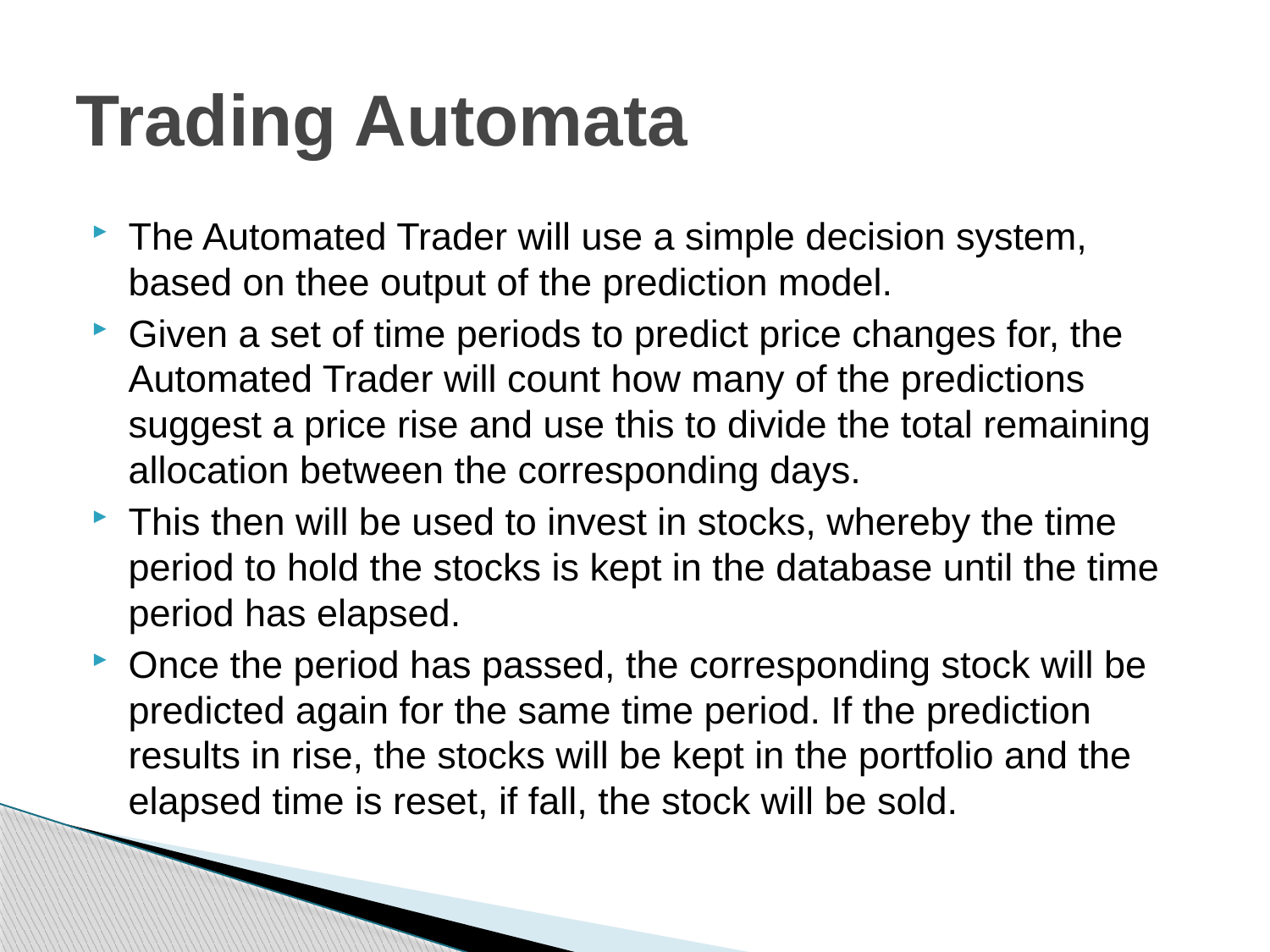

# Trading Automata
The Automated Trader will use a simple decision system, based on thee output of the prediction model.
Given a set of time periods to predict price changes for, the Automated Trader will count how many of the predictions suggest a price rise and use this to divide the total remaining allocation between the corresponding days.
This then will be used to invest in stocks, whereby the time period to hold the stocks is kept in the database until the time period has elapsed.
Once the period has passed, the corresponding stock will be predicted again for the same time period. If the prediction results in rise, the stocks will be kept in the portfolio and the elapsed time is reset, if fall, the stock will be sold.